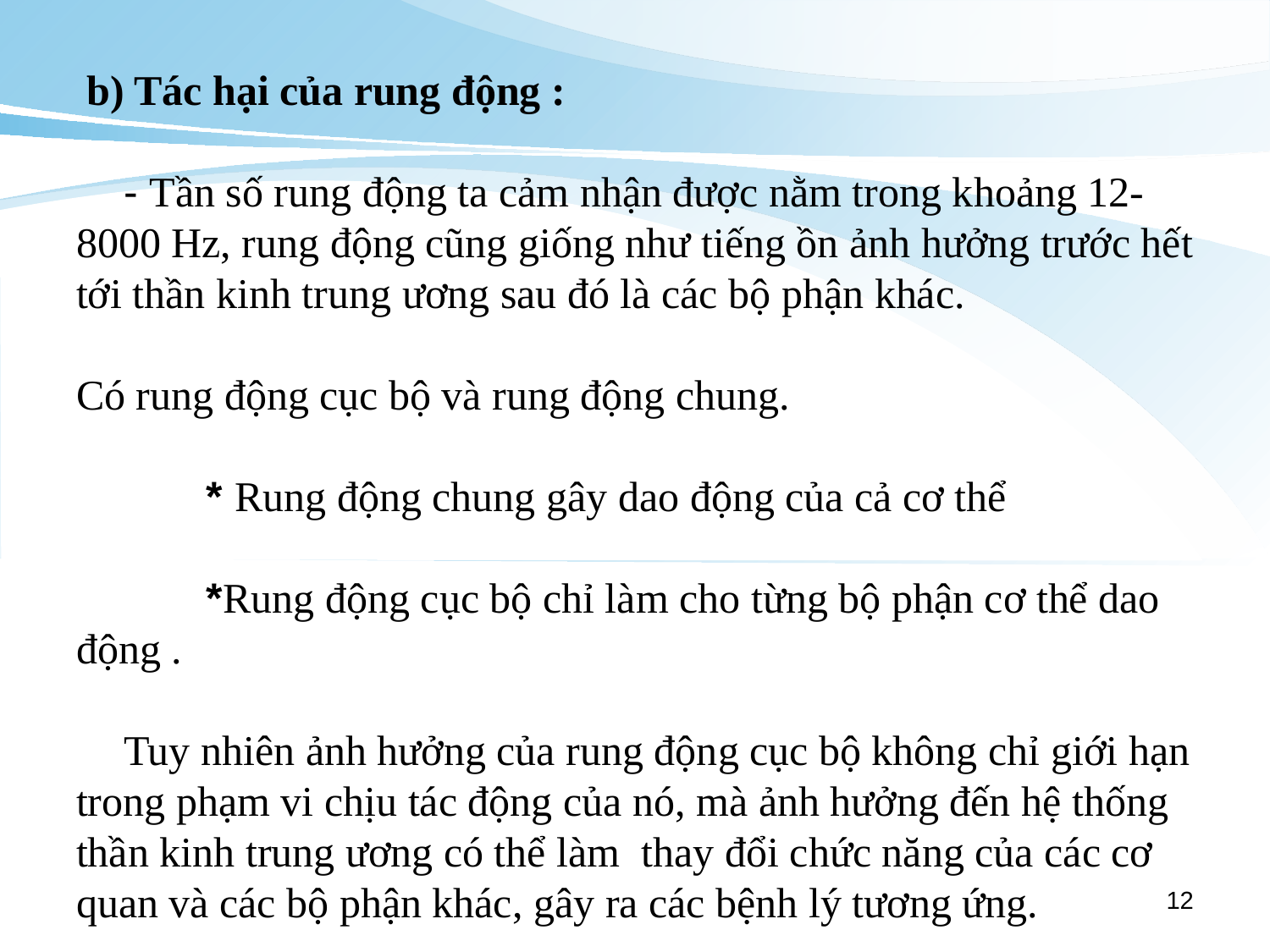

# b) Tác hại của rung động : - Tần số rung động ta cảm nhận được nằm trong khoảng 12-8000 Hz, rung động cũng giống như tiếng ồn ảnh hưởng trước hết tới thần kinh trung ương sau đó là các bộ phận khác. Có rung động cục bộ và rung động chung. * Rung động chung gây dao động của cả cơ thể *Rung động cục bộ chỉ làm cho từng bộ phận cơ thể dao động . Tuy nhiên ảnh hưởng của rung động cục bộ không chỉ giới hạn trong phạm vi chịu tác động của nó, mà ảnh hưởng đến hệ thống thần kinh trung ương có thể làm  thay đổi chức năng của các cơ quan và các bộ phận khác, gây ra các bệnh lý tương ứng.
12